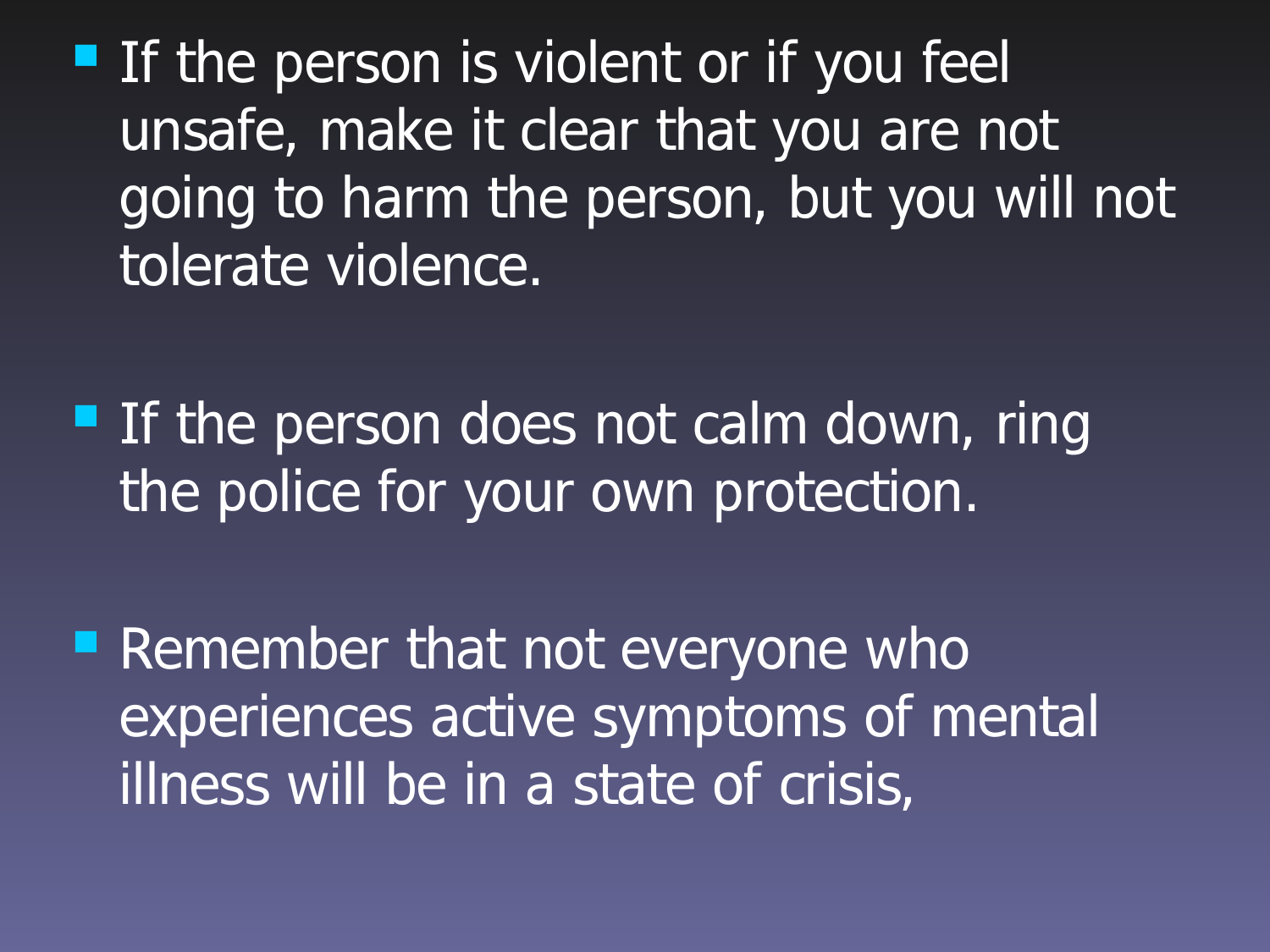

If the person is violent or if you feel unsafe, make it clear that you are not going to harm the person, but you will not tolerate violence.

If the person does not calm down, ring the police for your own protection.

Remember that not everyone who experiences active symptoms of mental illness will be in a state of crisis,